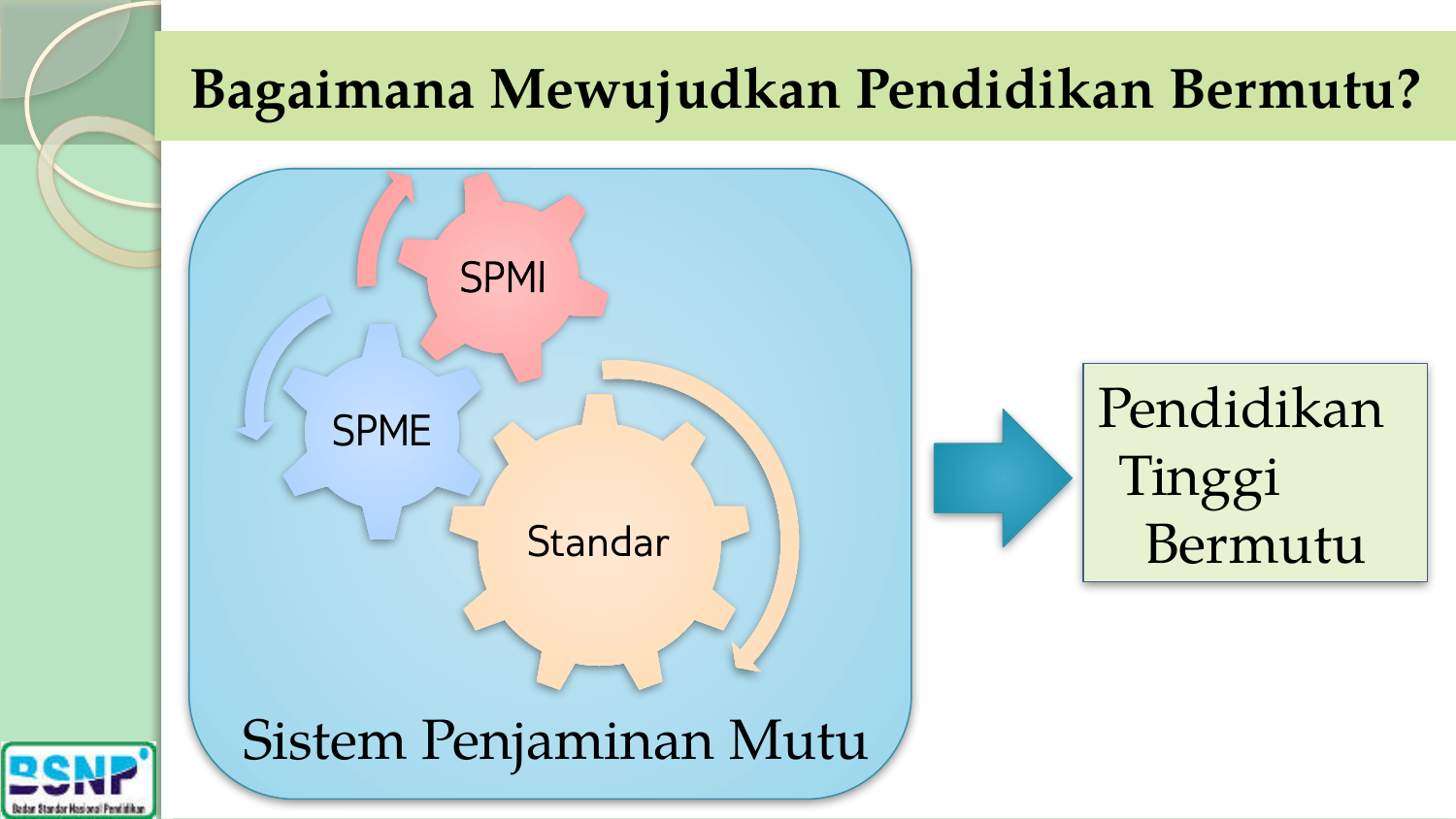

# Bagaimana Mewujudkan Pendidikan Bermutu?
Standar
SPME
SPMI

Pendidikan    Tinggi          Bermutu

Sistem Penjaminan Mutu